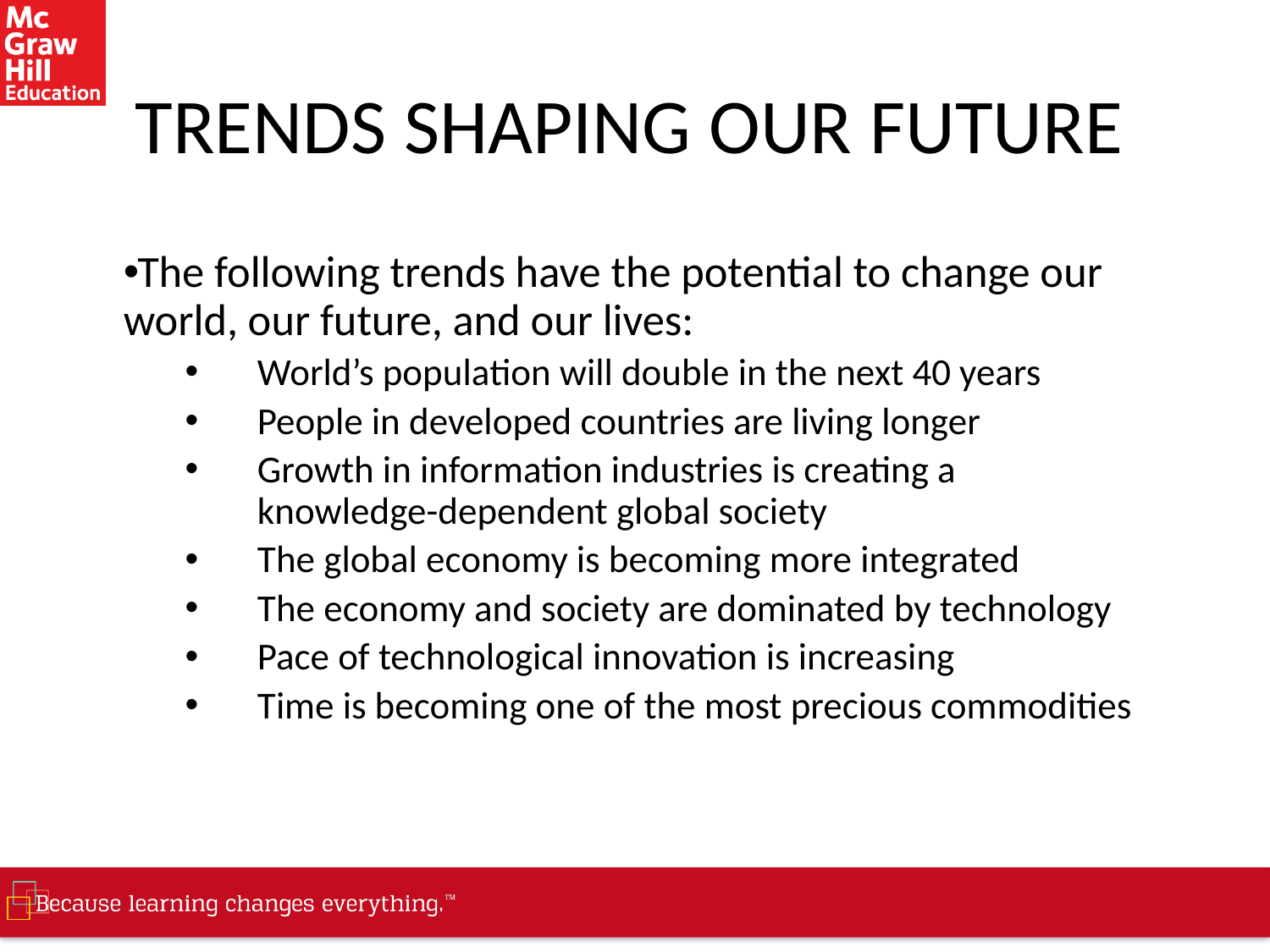

# TRENDS SHAPING OUR FUTURE
The following trends have the potential to change our world, our future, and our lives:
World’s population will double in the next 40 years
People in developed countries are living longer
Growth in information industries is creating a knowledge-dependent global society
The global economy is becoming more integrated
The economy and society are dominated by technology
Pace of technological innovation is increasing
Time is becoming one of the most precious commodities